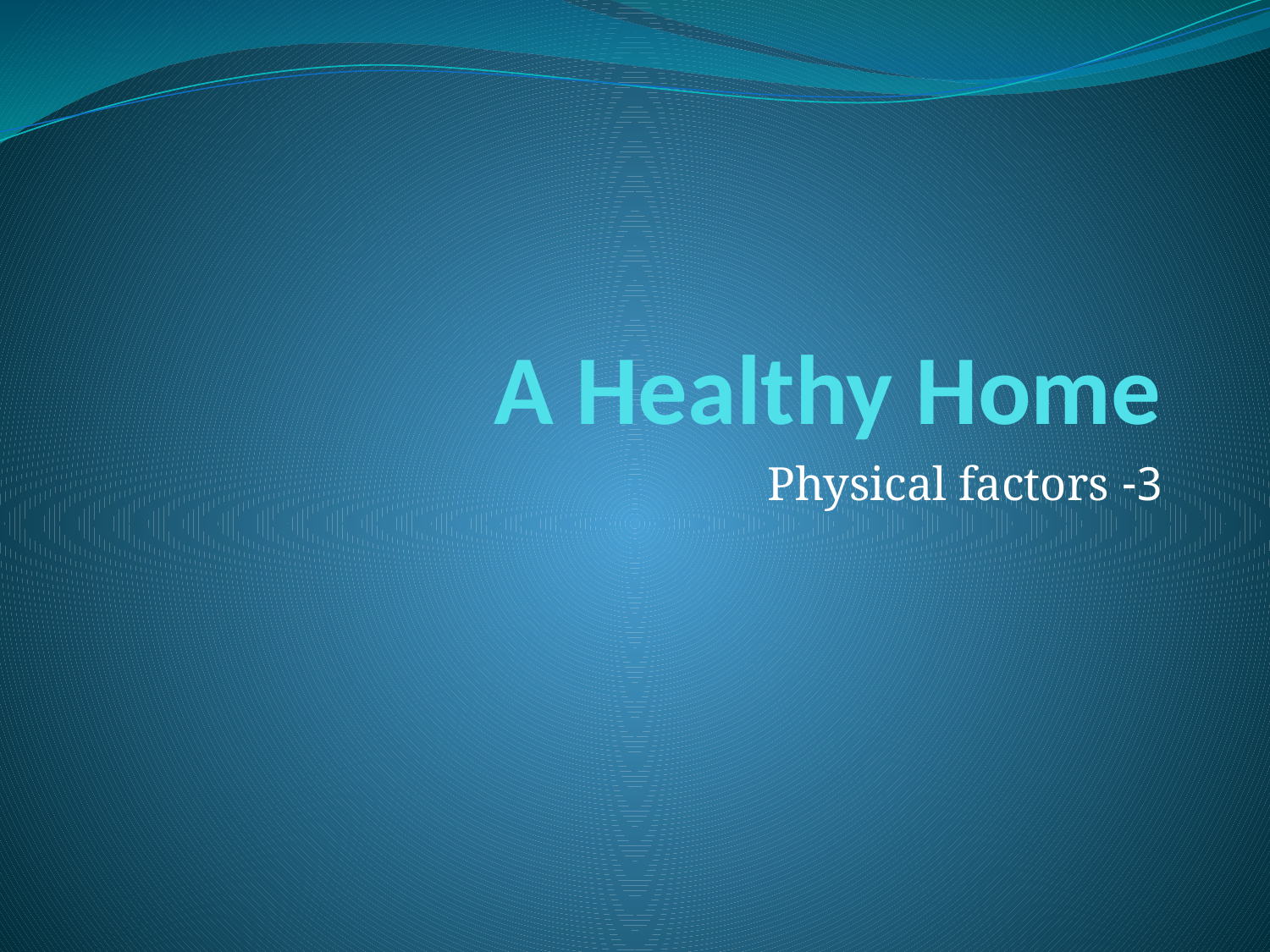

# A Healthy Home
3- Physical factors